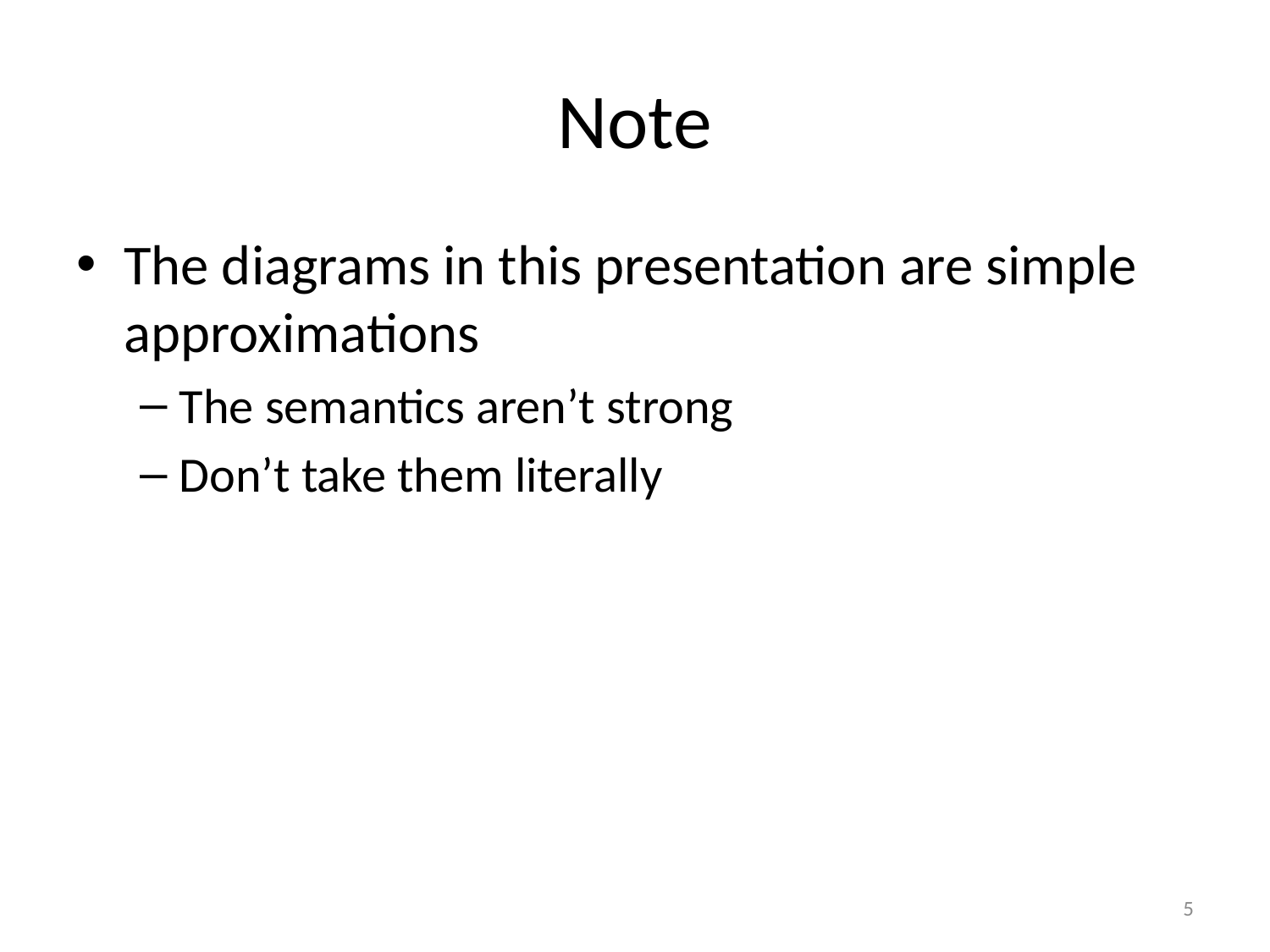

# Note
The diagrams in this presentation are simple approximations
The semantics aren’t strong
Don’t take them literally
5